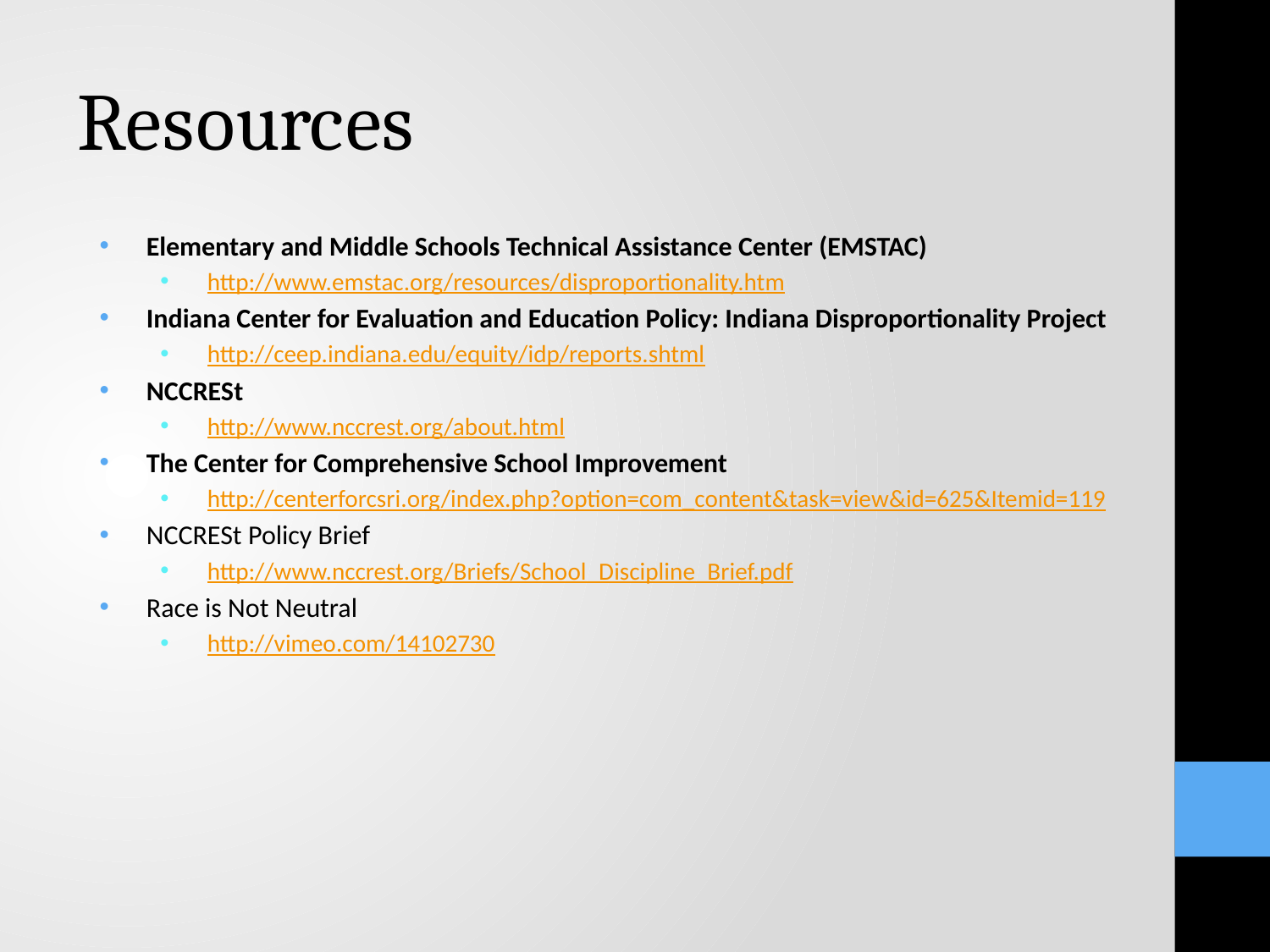

# Resources
Elementary and Middle Schools Technical Assistance Center (EMSTAC)
http://www.emstac.org/resources/disproportionality.htm
Indiana Center for Evaluation and Education Policy: Indiana Disproportionality Project
http://ceep.indiana.edu/equity/idp/reports.shtml
NCCRESt
http://www.nccrest.org/about.html
The Center for Comprehensive School Improvement
http://centerforcsri.org/index.php?option=com_content&task=view&id=625&Itemid=119
NCCRESt Policy Brief
http://www.nccrest.org/Briefs/School_Discipline_Brief.pdf
Race is Not Neutral
http://vimeo.com/14102730